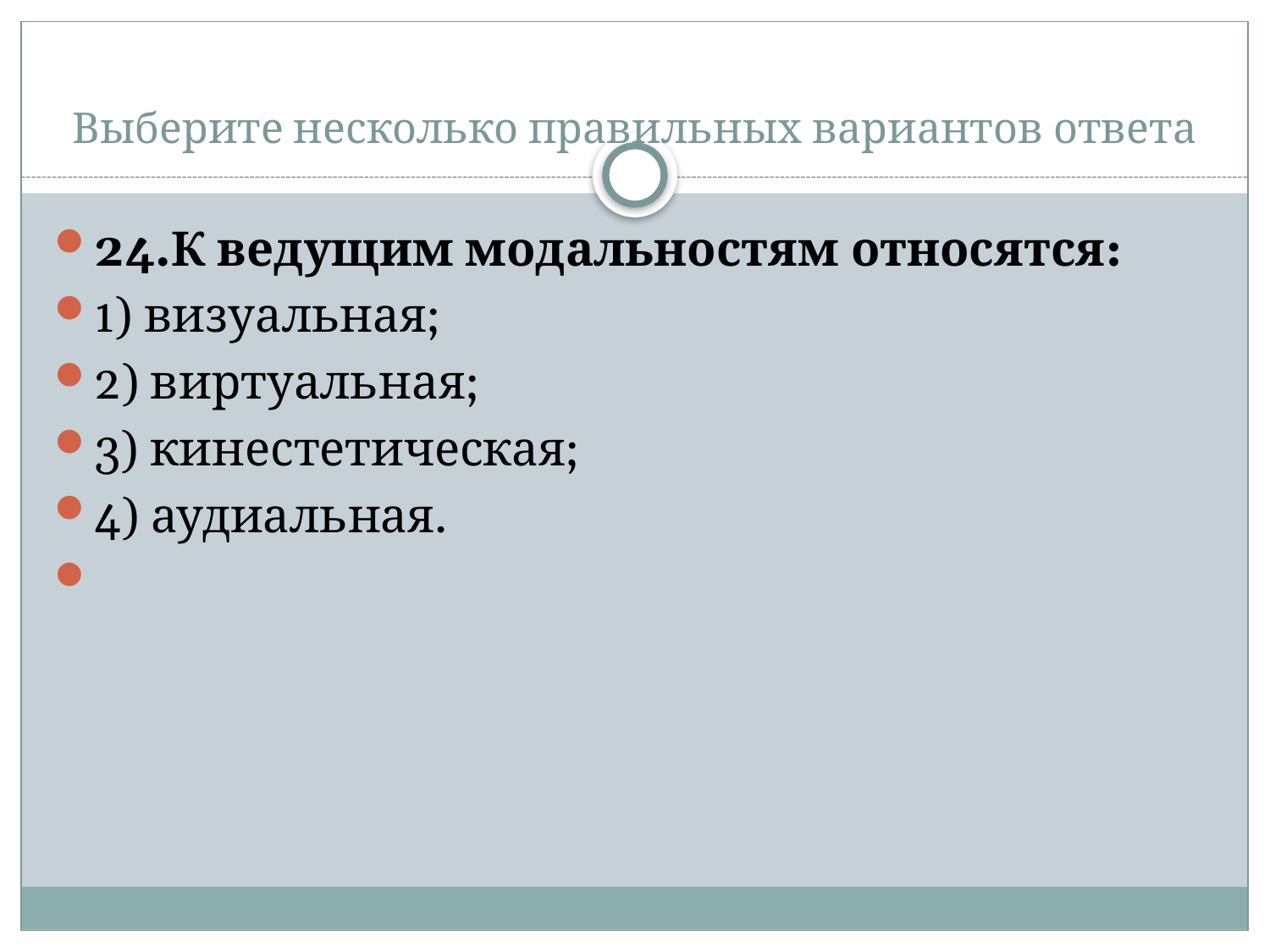

# Выберите несколько правильных вариантов ответа
24.К ведущим модальностям относятся:
1) визуальная;
2) виртуальная;
3) кинестетическая;
4) аудиальная.